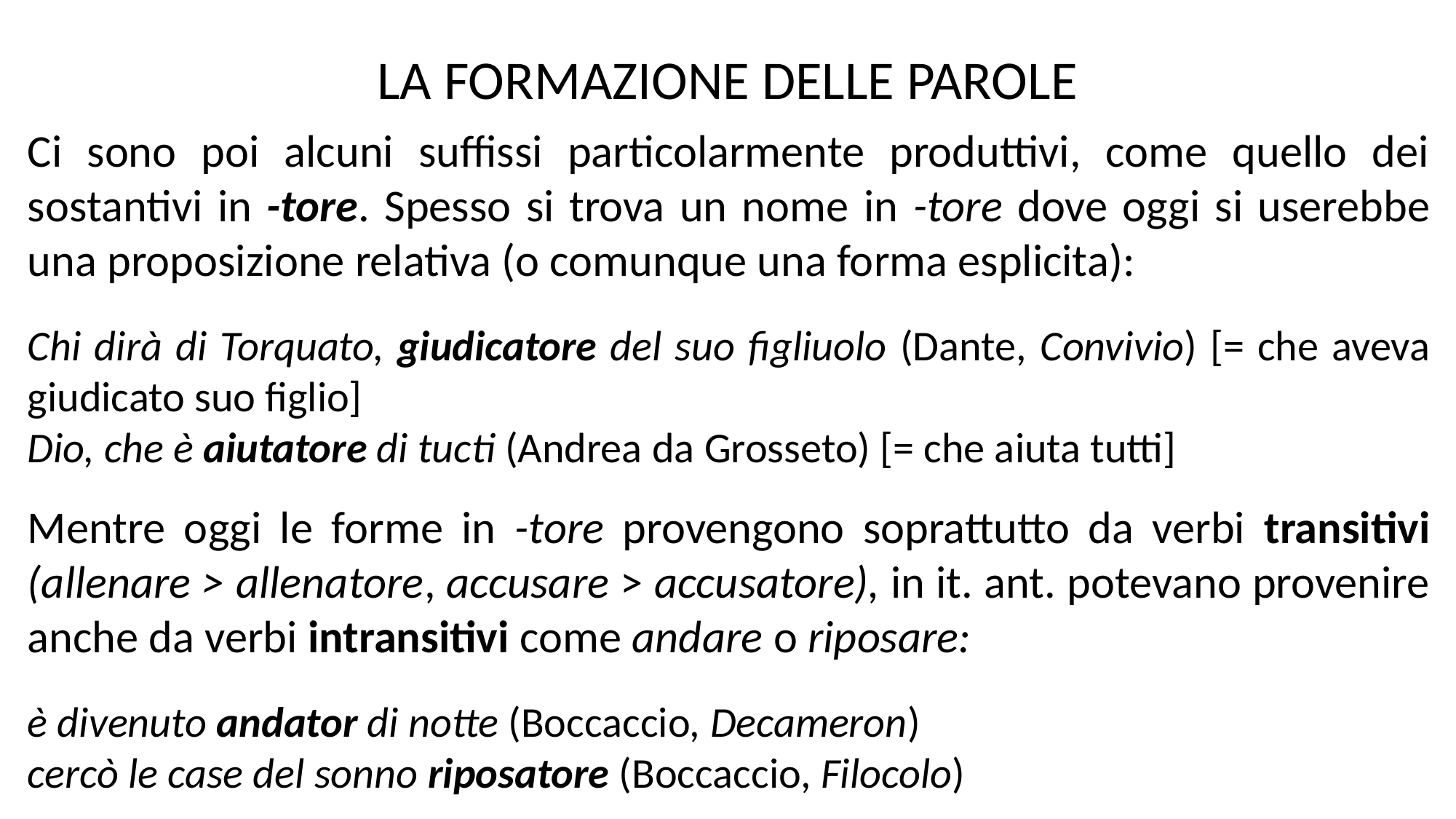

LA FORMAZIONE DELLE PAROLE
Ci sono poi alcuni suffissi particolarmente produttivi, come quello dei sostantivi in -tore. Spesso si trova un nome in -tore dove oggi si userebbe una proposizione relativa (o comunque una forma esplicita):

Chi dirà di Torquato, giudicatore del suo figliuolo (Dante, Convivio) [= che aveva giudicato suo figlio]
Dio, che è aiutatore di tucti (Andrea da Grosseto) [= che aiuta tutti]
Mentre oggi le forme in -tore provengono soprattutto da verbi transitivi (allenare > allenatore, accusare > accusatore), in it. ant. potevano provenire anche da verbi intransitivi come andare o riposare:

è divenuto andator di notte (Boccaccio, Decameron)
cercò le case del sonno riposatore (Boccaccio, Filocolo)